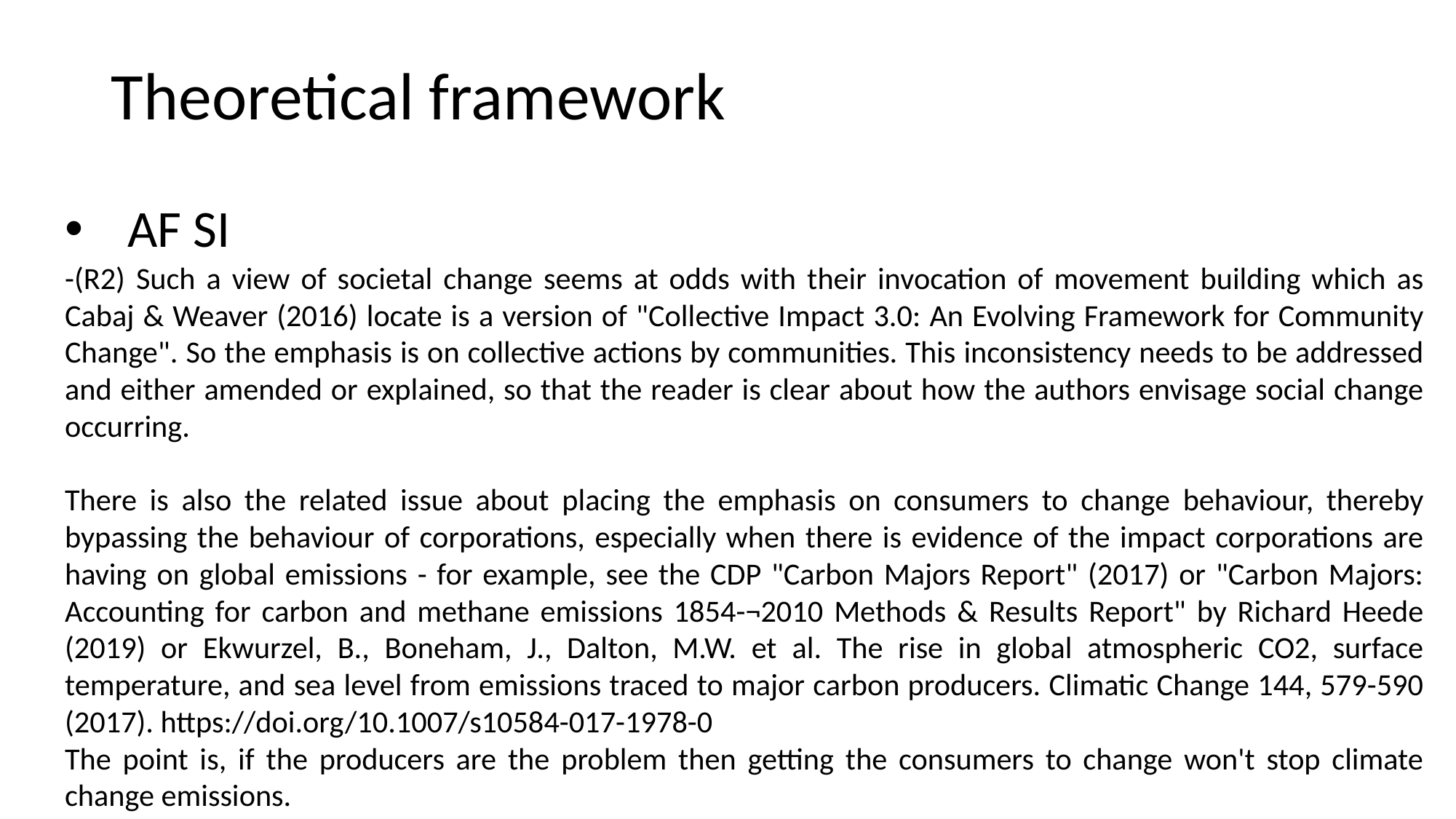

# Theoretical framework
AF SI
-(R2) Such a view of societal change seems at odds with their invocation of movement building which as Cabaj & Weaver (2016) locate is a version of "Collective Impact 3.0: An Evolving Framework for Community Change". So the emphasis is on collective actions by communities. This inconsistency needs to be addressed and either amended or explained, so that the reader is clear about how the authors envisage social change occurring.

There is also the related issue about placing the emphasis on consumers to change behaviour, thereby bypassing the behaviour of corporations, especially when there is evidence of the impact corporations are having on global emissions - for example, see the CDP "Carbon Majors Report" (2017) or "Carbon Majors: Accounting for carbon and methane emissions 1854-¬2010 Methods & Results Report" by Richard Heede (2019) or Ekwurzel, B., Boneham, J., Dalton, M.W. et al. The rise in global atmospheric CO2, surface temperature, and sea level from emissions traced to major carbon producers. Climatic Change 144, 579-590 (2017). https://doi.org/10.1007/s10584-017-1978-0
The point is, if the producers are the problem then getting the consumers to change won't stop climate change emissions.